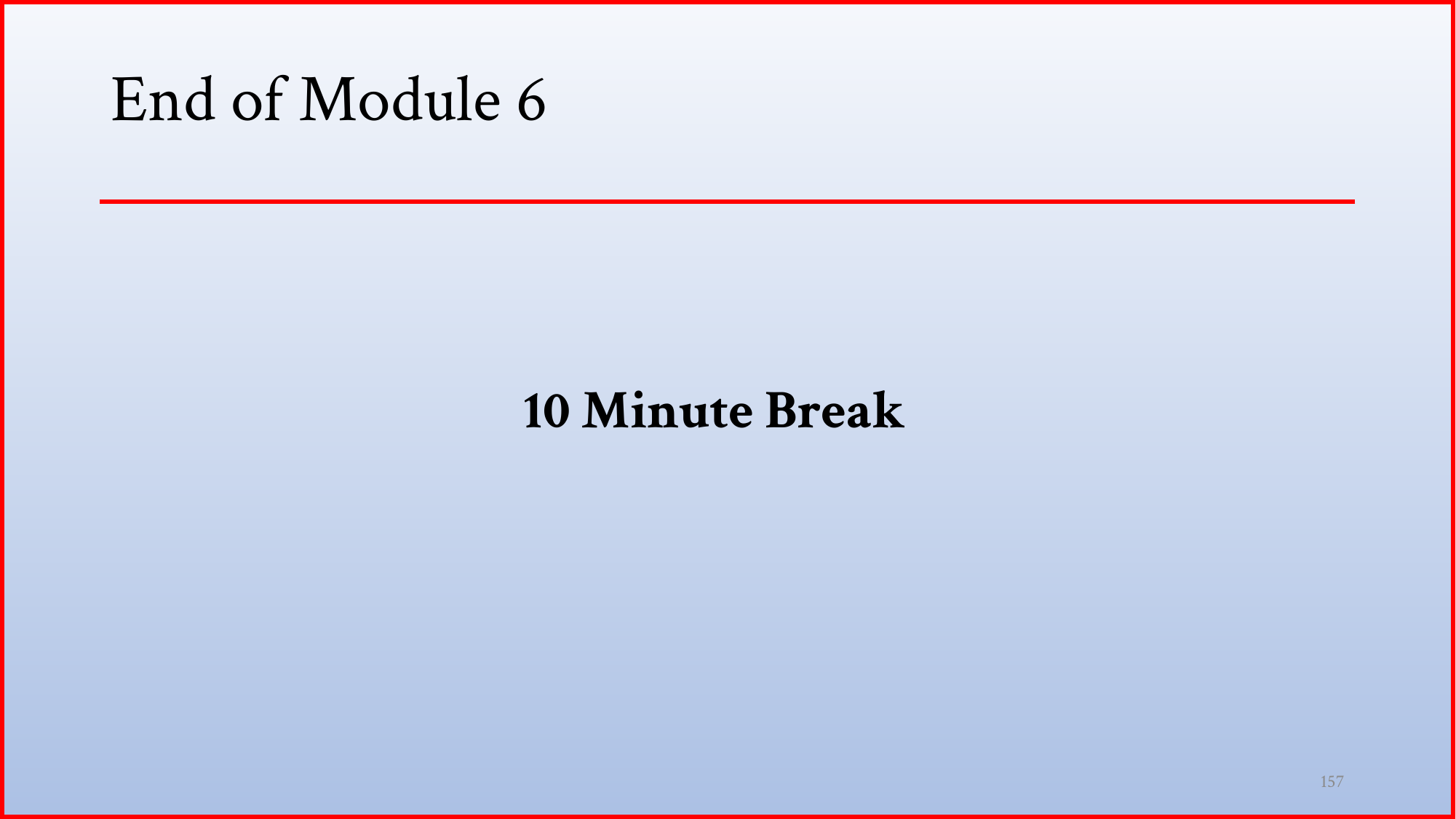

# End of Module 6
10 Minute Break
157